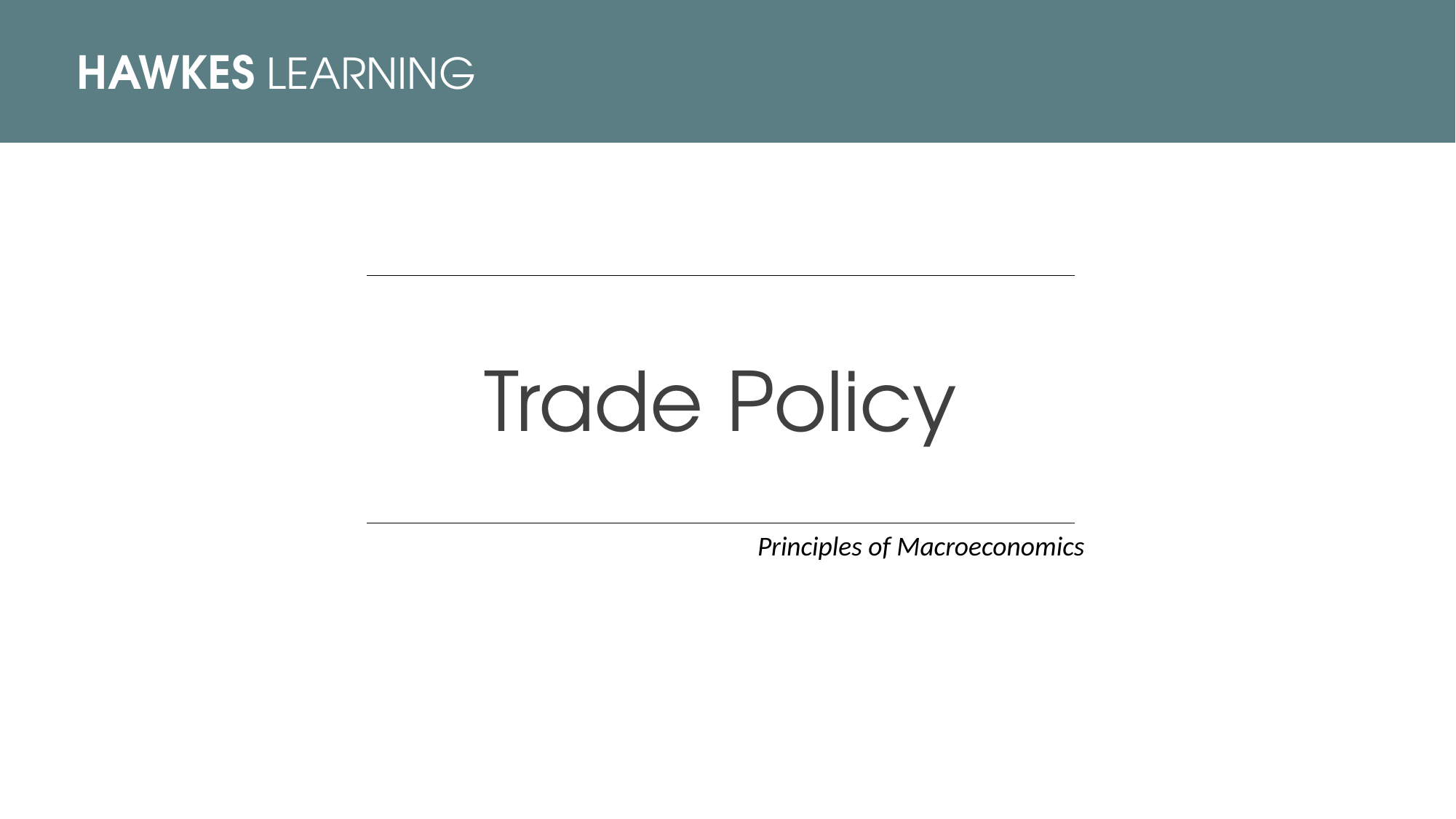

HAWKES LEARNING
Trade Policy
Principles of Macroeconomics